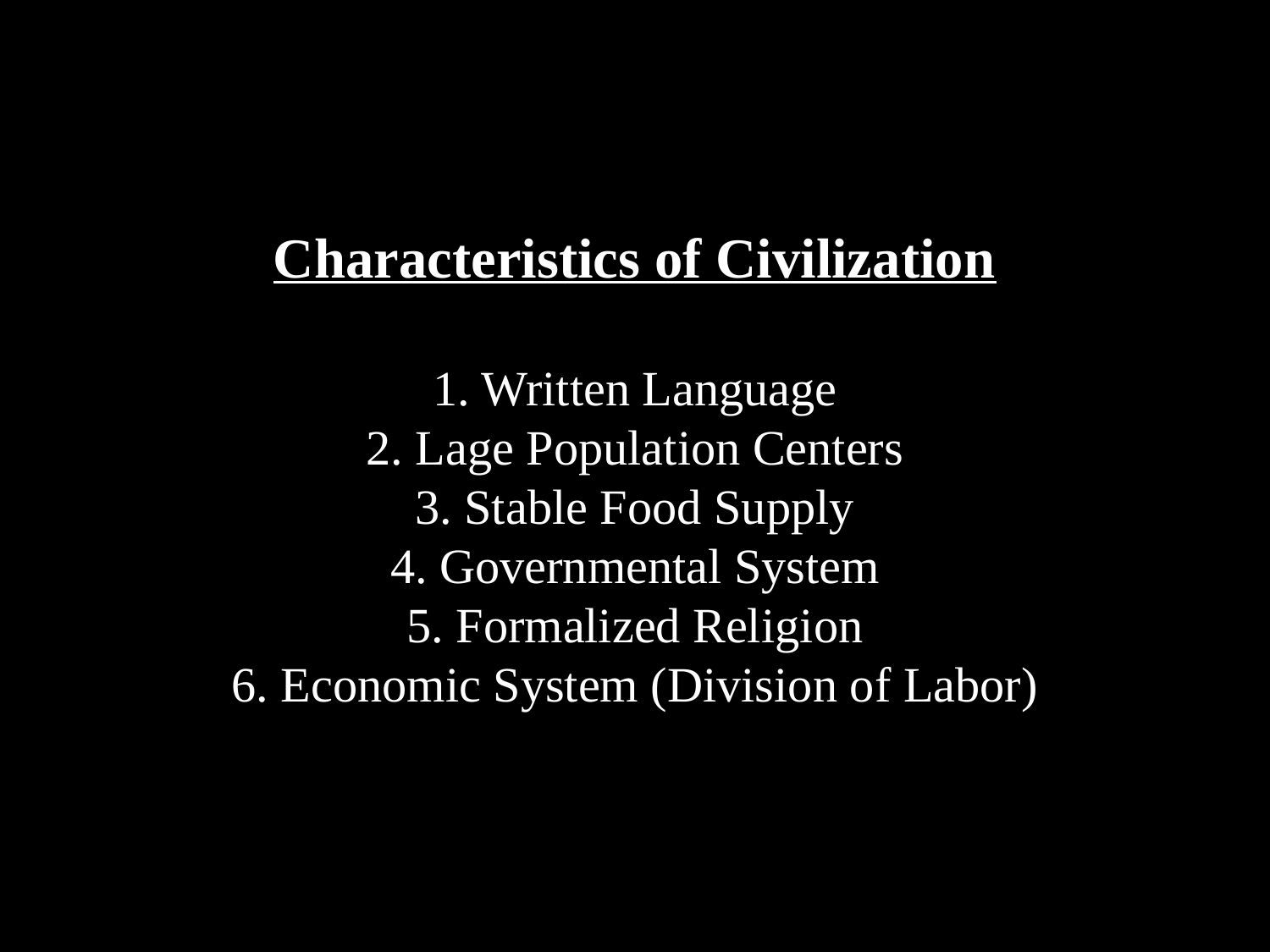

# Characteristics of Civilization 1. Written Language 2. Lage Population Centers 3. Stable Food Supply 4. Governmental System 5. Formalized Religion 6. Economic System (Division of Labor)